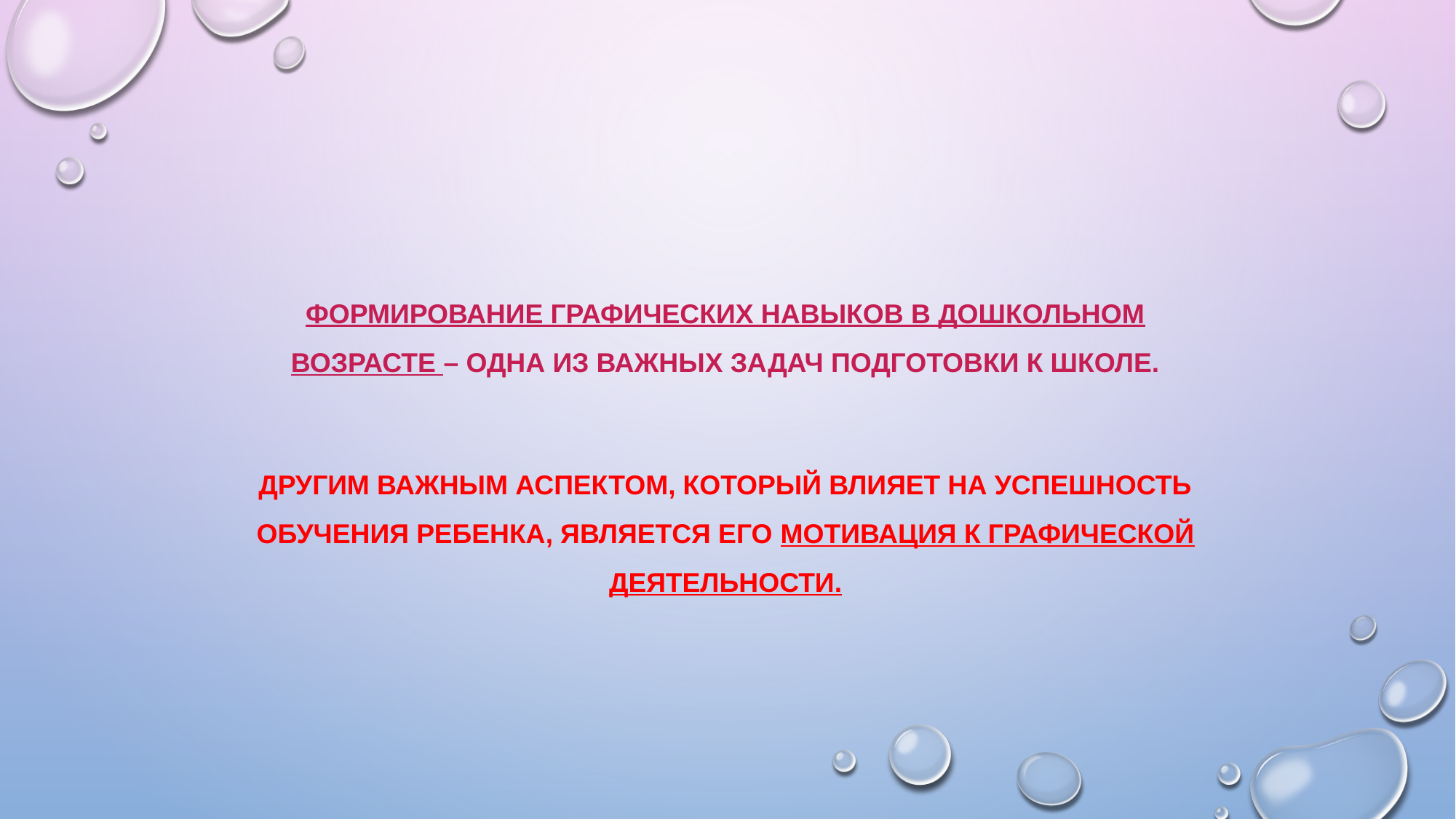

# Формирование графических навыков в дошкольном возрасте – одна из важных задач подготовки к школе. Другим важным аспектом, который влияет на успешность обучения ребенка, является его мотивация к графической деятельности.